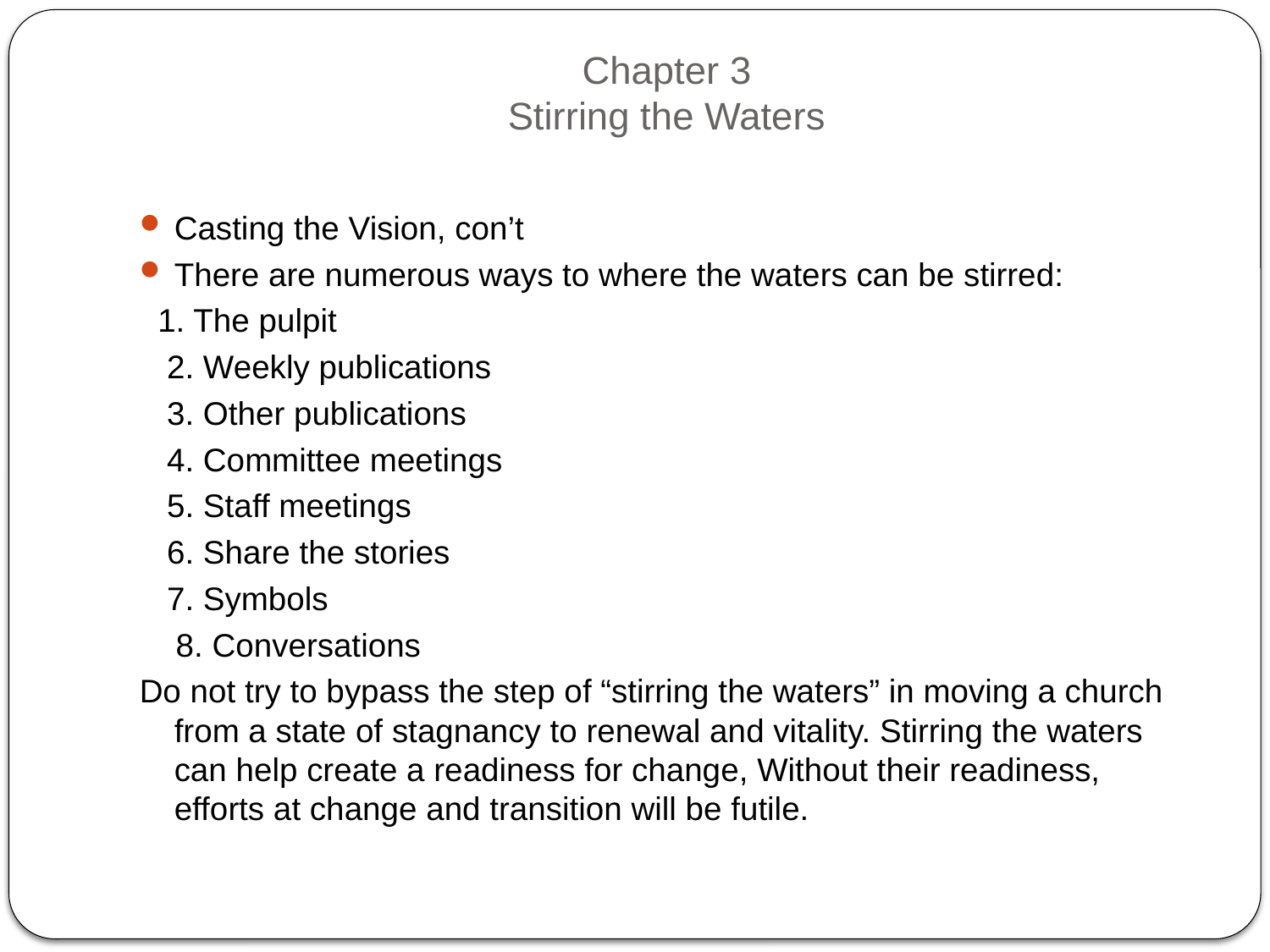

# Chapter 3 Stirring the Waters
Casting the Vision, con’t
There are numerous ways to where the waters can be stirred:
  1. The pulpit
   2. Weekly publications
   3. Other publications
   4. Committee meetings
   5. Staff meetings
   6. Share the stories
   7. Symbols
    8. Conversations
Do not try to bypass the step of “stirring the waters” in moving a church from a state of stagnancy to renewal and vitality. Stirring the waters can help create a readiness for change, Without their readiness, efforts at change and transition will be futile.